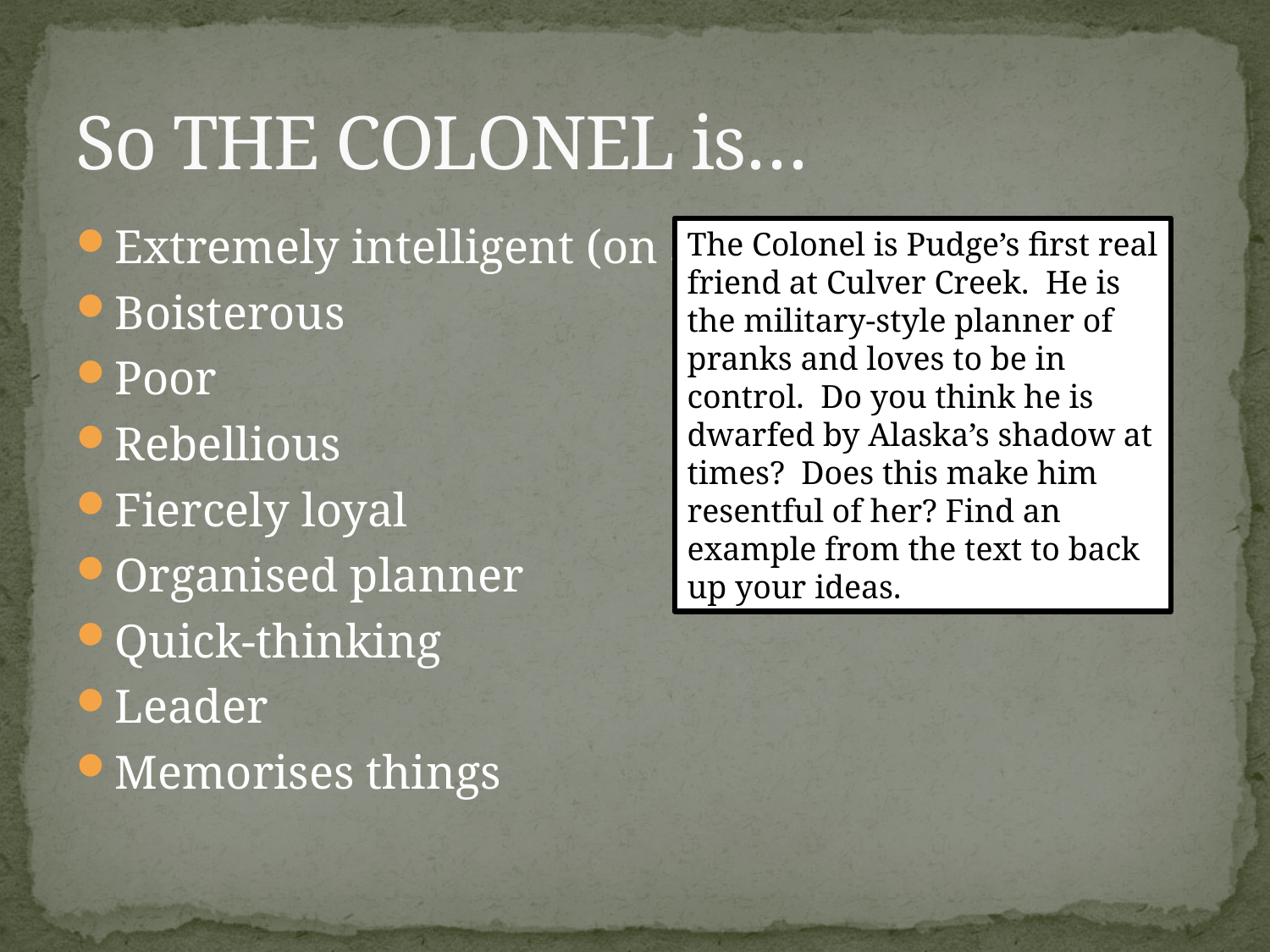

# So THE COLONEL is…
Extremely intelligent (on scholarship)
Boisterous
Poor
Rebellious
Fiercely loyal
Organised planner
Quick-thinking
Leader
Memorises things

The Colonel is Pudge’s first real friend at Culver Creek.  He is the military-style planner of pranks and loves to be in control.  Do you think he is dwarfed by Alaska’s shadow at times?  Does this make him resentful of her? Find an example from the text to back up your ideas.